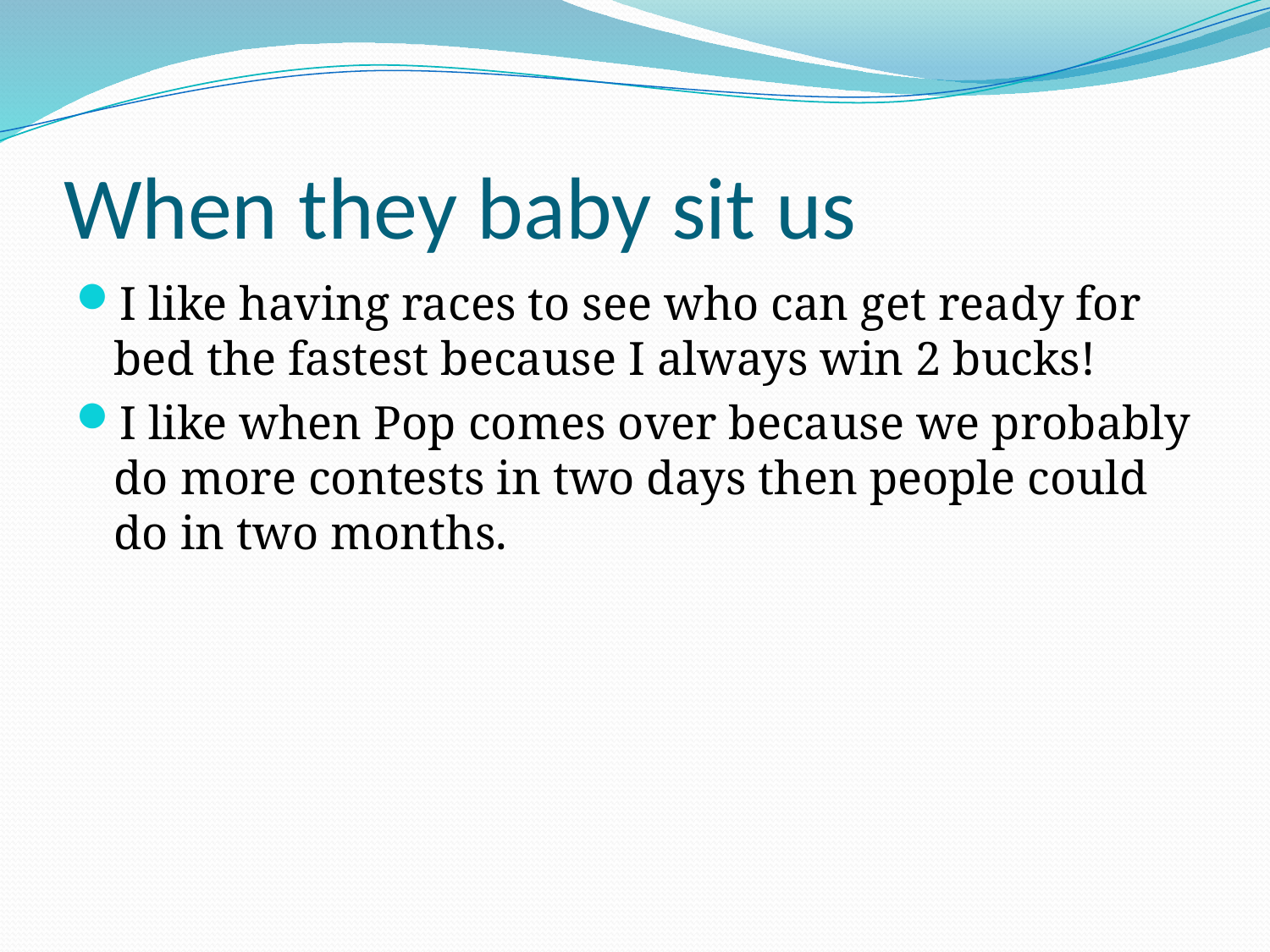

# When they baby sit us
I like having races to see who can get ready for bed the fastest because I always win 2 bucks!
I like when Pop comes over because we probably do more contests in two days then people could do in two months.